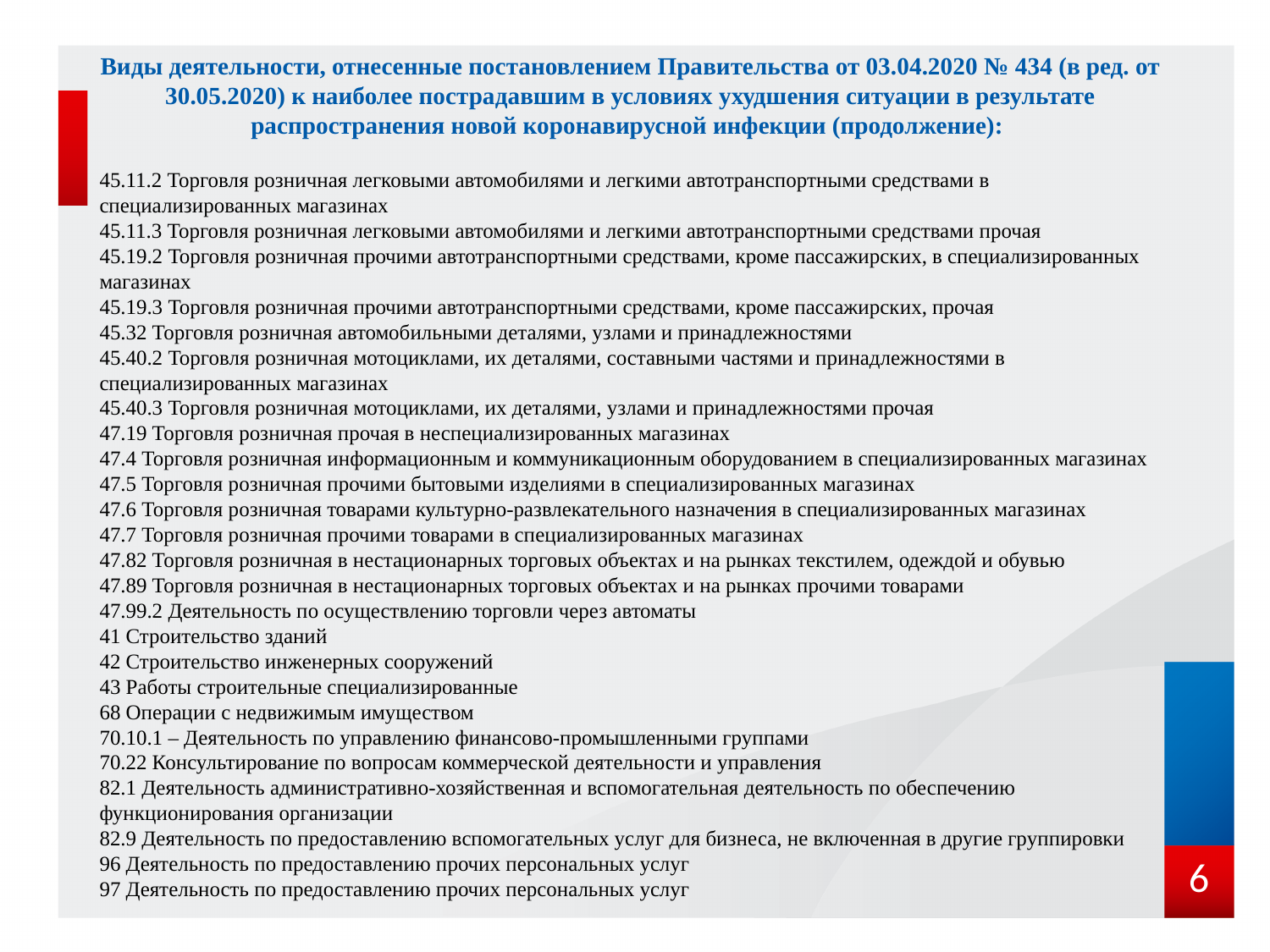

Виды деятельности, отнесенные постановлением Правительства от 03.04.2020 № 434 (в ред. от 30.05.2020) к наиболее пострадавшим в условиях ухудшения ситуации в результате распространения новой коронавирусной инфекции (продолжение):
# 45.11.2 Торговля розничная легковыми автомобилями и легкими автотранспортными средствами в специализированных магазинах 45.11.3 Торговля розничная легковыми автомобилями и легкими автотранспортными средствами прочая 45.19.2 Торговля розничная прочими автотранспортными средствами, кроме пассажирских, в специализированных магазинах 45.19.3 Торговля розничная прочими автотранспортными средствами, кроме пассажирских, прочая 45.32 Торговля розничная автомобильными деталями, узлами и принадлежностями 45.40.2 Торговля розничная мотоциклами, их деталями, составными частями и принадлежностями в специализированных магазинах 45.40.3 Торговля розничная мотоциклами, их деталями, узлами и принадлежностями прочая 47.19 Торговля розничная прочая в неспециализированных магазинах 47.4 Торговля розничная информационным и коммуникационным оборудованием в специализированных магазинах 47.5 Торговля розничная прочими бытовыми изделиями в специализированных магазинах 47.6 Торговля розничная товарами культурно-развлекательного назначения в специализированных магазинах 47.7 Торговля розничная прочими товарами в специализированных магазинах 47.82 Торговля розничная в нестационарных торговых объектах и на рынках текстилем, одеждой и обувью 47.89 Торговля розничная в нестационарных торговых объектах и на рынках прочими товарами 47.99.2 Деятельность по осуществлению торговли через автоматы 41 Строительство зданий 42 Строительство инженерных сооружений 43 Работы строительные специализированные 68 Операции с недвижимым имуществом 70.10.1 – Деятельность по управлению финансово-промышленными группами 70.22 Консультирование по вопросам коммерческой деятельности и управления 82.1 Деятельность административно-хозяйственная и вспомогательная деятельность по обеспечению функционирования организации 82.9 Деятельность по предоставлению вспомогательных услуг для бизнеса, не включенная в другие группировки 96 Деятельность по предоставлению прочих персональных услуг 97 Деятельность по предоставлению прочих персональных услуг

6